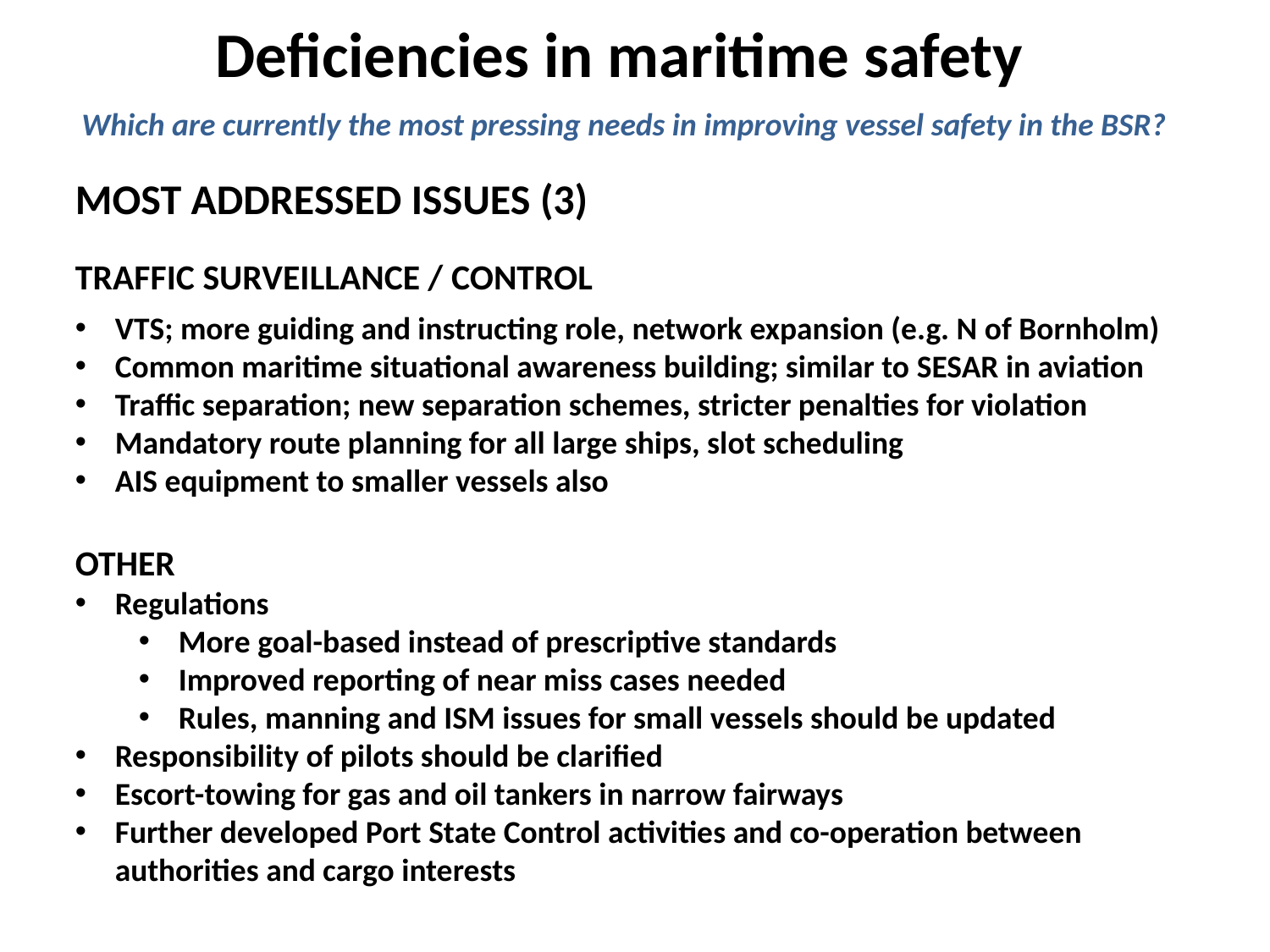

Deficiencies in maritime safety
Which are currently the most pressing needs in improving vessel safety in the BSR?
MOST ADDRESSED ISSUES (3)
TRAFFIC SURVEILLANCE / CONTROL
VTS; more guiding and instructing role, network expansion (e.g. N of Bornholm)
Common maritime situational awareness building; similar to SESAR in aviation
Traffic separation; new separation schemes, stricter penalties for violation
Mandatory route planning for all large ships, slot scheduling
AIS equipment to smaller vessels also

OTHER
Regulations
More goal-based instead of prescriptive standards
Improved reporting of near miss cases needed
Rules, manning and ISM issues for small vessels should be updated
Responsibility of pilots should be clarified
Escort-towing for gas and oil tankers in narrow fairways
Further developed Port State Control activities and co-operation between authorities and cargo interests